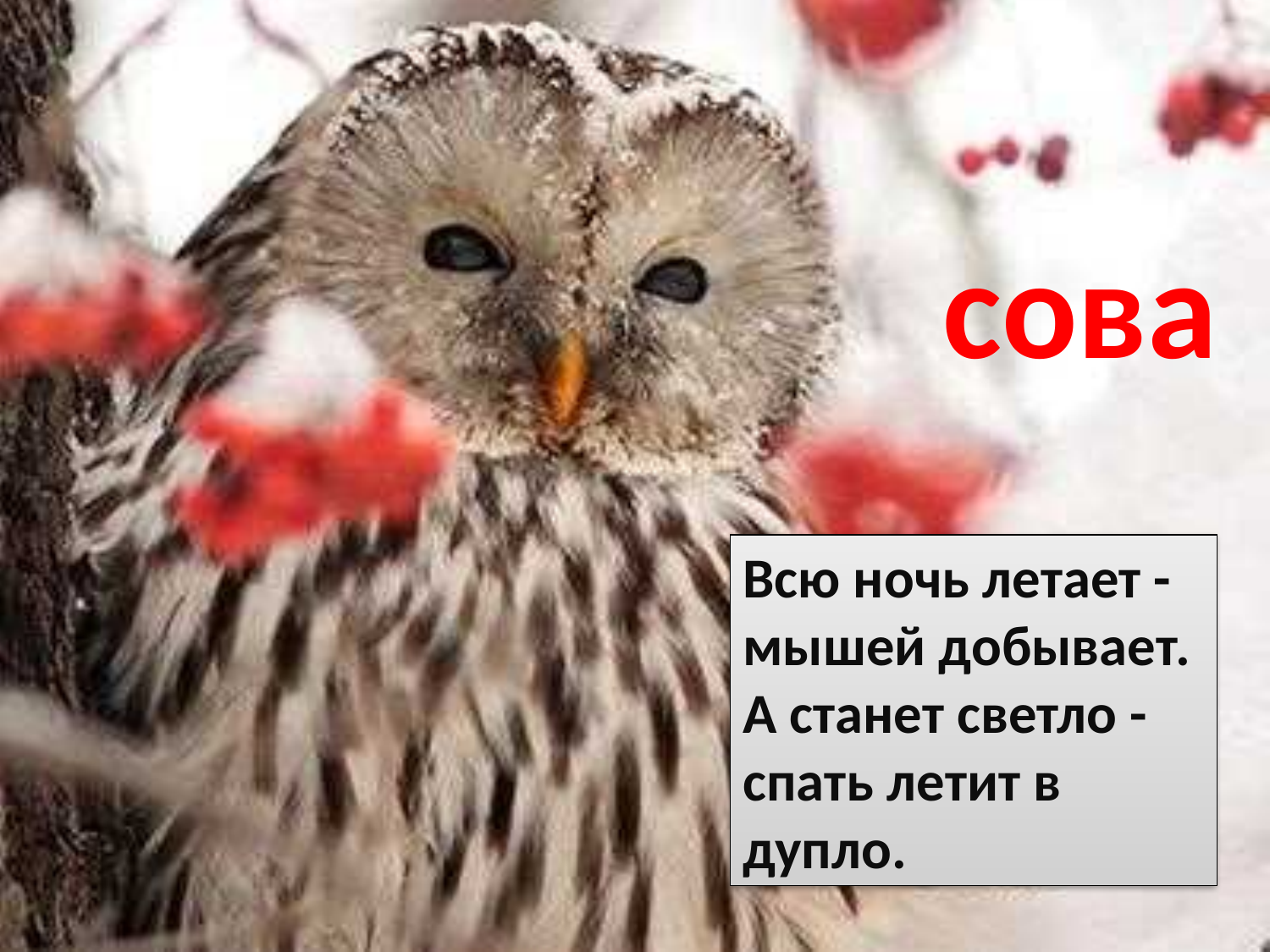

сова
Всю ночь летает - мышей добывает.
А станет светло - спать летит в дупло.